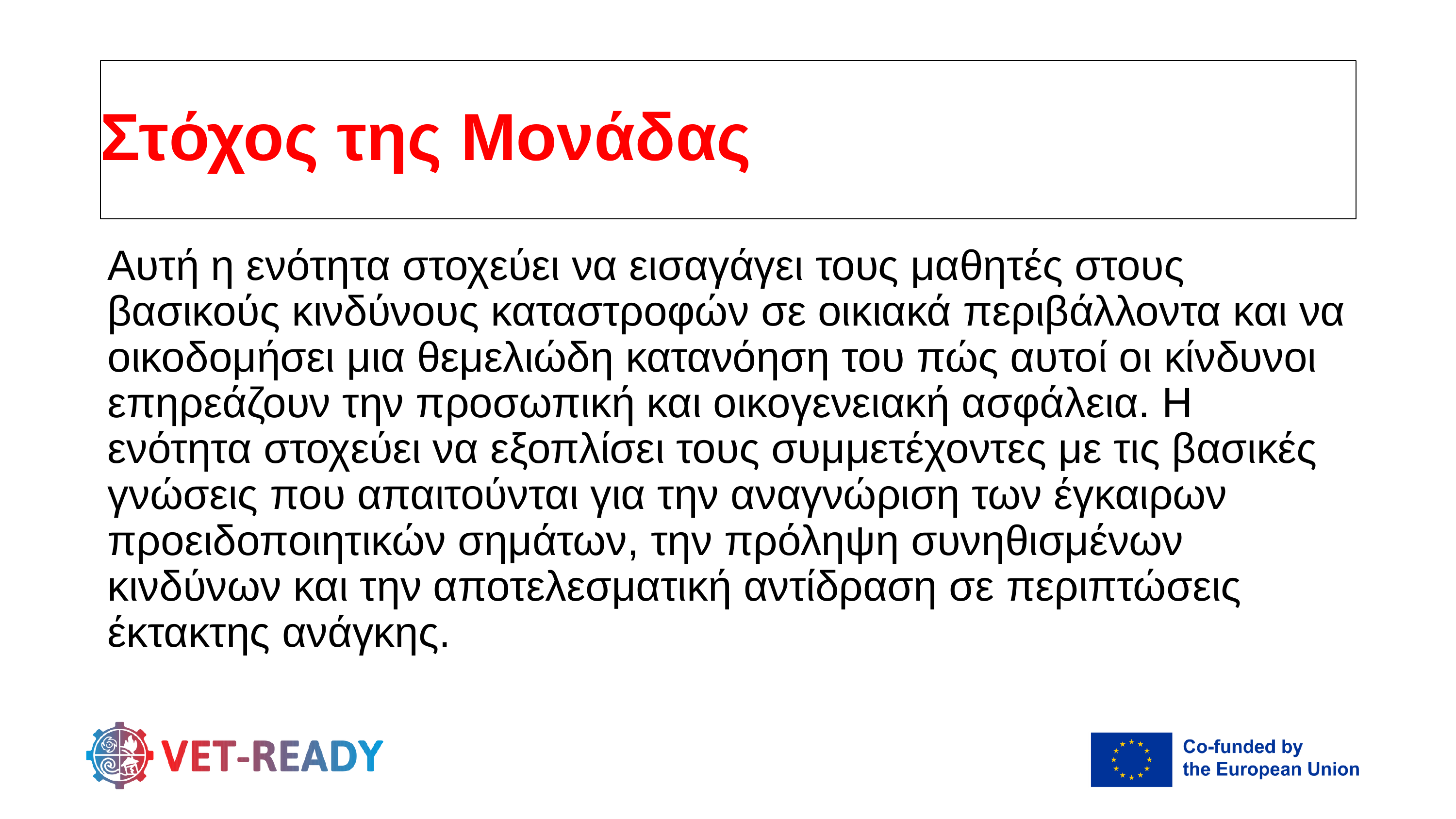

Στόχος της Μονάδας
Αυτή η ενότητα στοχεύει να εισαγάγει τους μαθητές στους βασικούς κινδύνους καταστροφών σε οικιακά περιβάλλοντα και να οικοδομήσει μια θεμελιώδη κατανόηση του πώς αυτοί οι κίνδυνοι επηρεάζουν την προσωπική και οικογενειακή ασφάλεια. Η ενότητα στοχεύει να εξοπλίσει τους συμμετέχοντες με τις βασικές γνώσεις που απαιτούνται για την αναγνώριση των έγκαιρων προειδοποιητικών σημάτων, την πρόληψη συνηθισμένων κινδύνων και την αποτελεσματική αντίδραση σε περιπτώσεις έκτακτης ανάγκης.